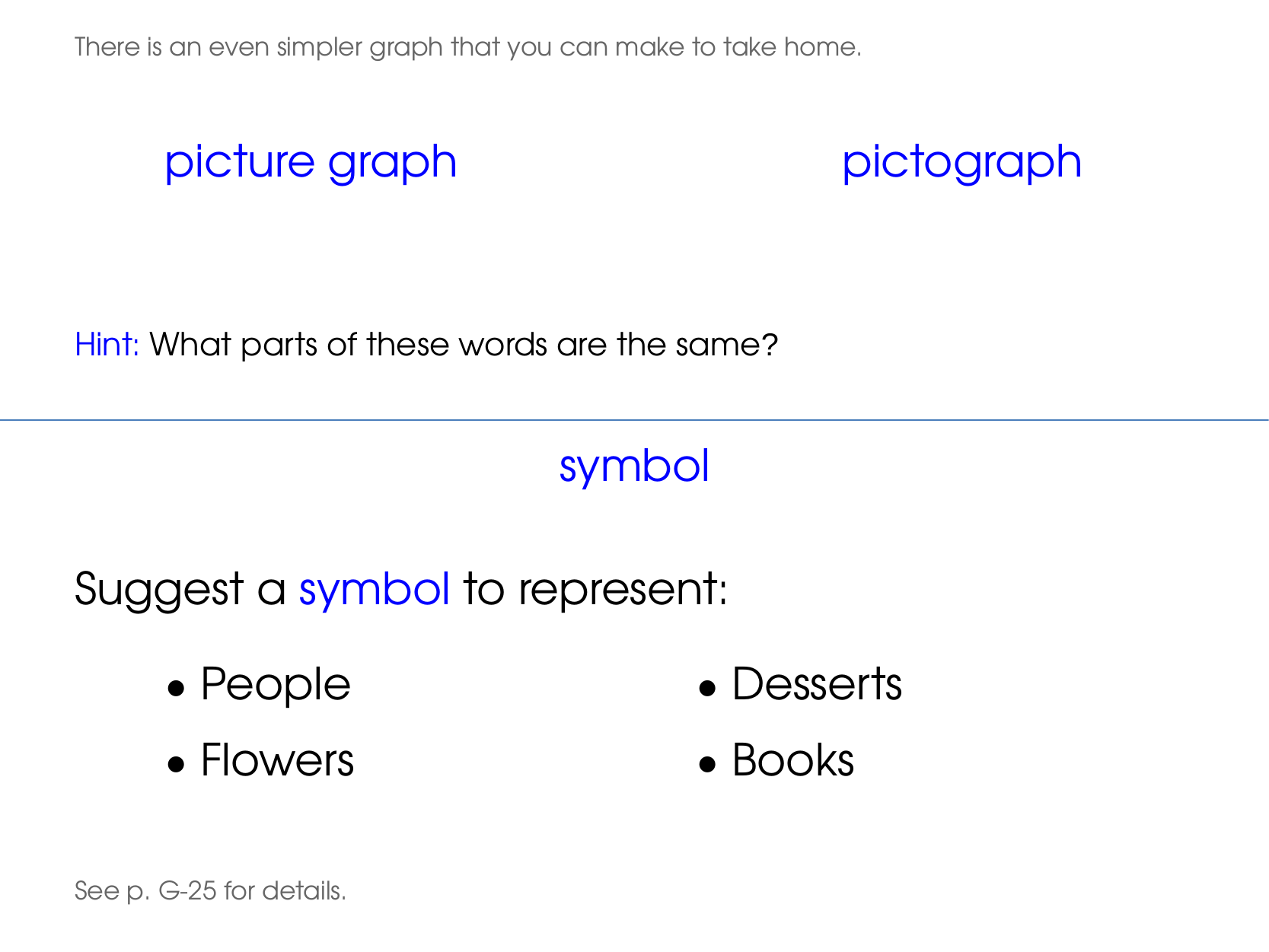

There is an even simpler graph that you can make to take home.
picture graph
pictograph
Hint: What parts of these words are the same?
symbol
Suggest a symbol to represent:
• People
• Flowers
• Desserts
• Books
See p. G-25 for details.